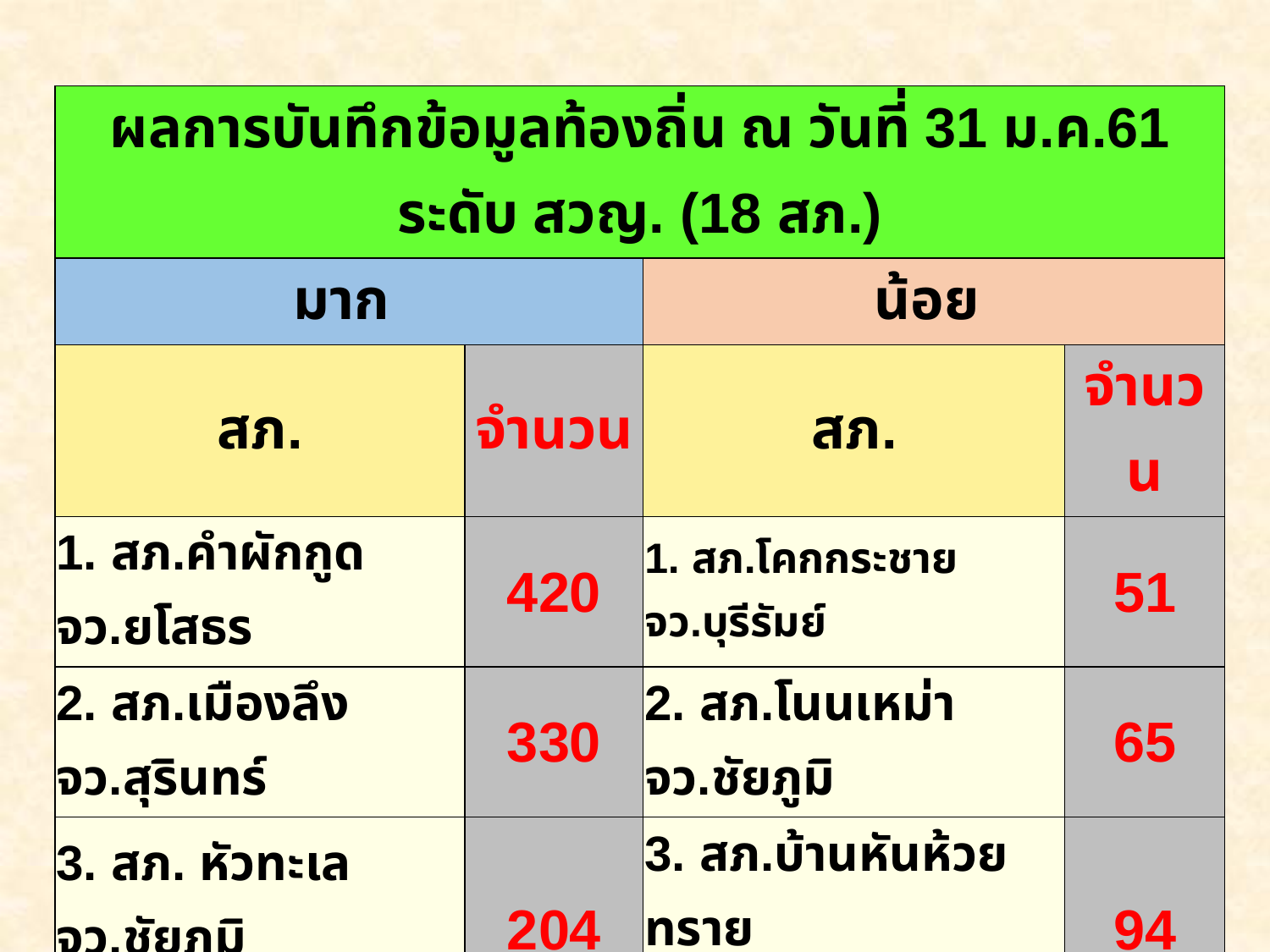

| ผลการบันทึกข้อมูลท้องถิ่น ณ วันที่ 31 ม.ค.61 ระดับ สวญ. (18 สภ.) |  |  |  |
| --- | --- | --- | --- |
| มาก |  | น้อย |  |
| สภ. | จำนวน | สภ. | จำนวน |
| 1. สภ.คำผักกูด จว.ยโสธร | 420 | 1. สภ.โคกกระชาย จว.บุรีรัมย์ | 51 |
| 2. สภ.เมืองลึง จว.สุรินทร์ | 330 | 2. สภ.โนนเหม่า จว.ชัยภูมิ | 65 |
| 3. สภ. หัวทะเล จว.ชัยภูมิ | 204 | 3. สภ.บ้านหันห้วยทราย จว.นครราชสีมา | 94 |